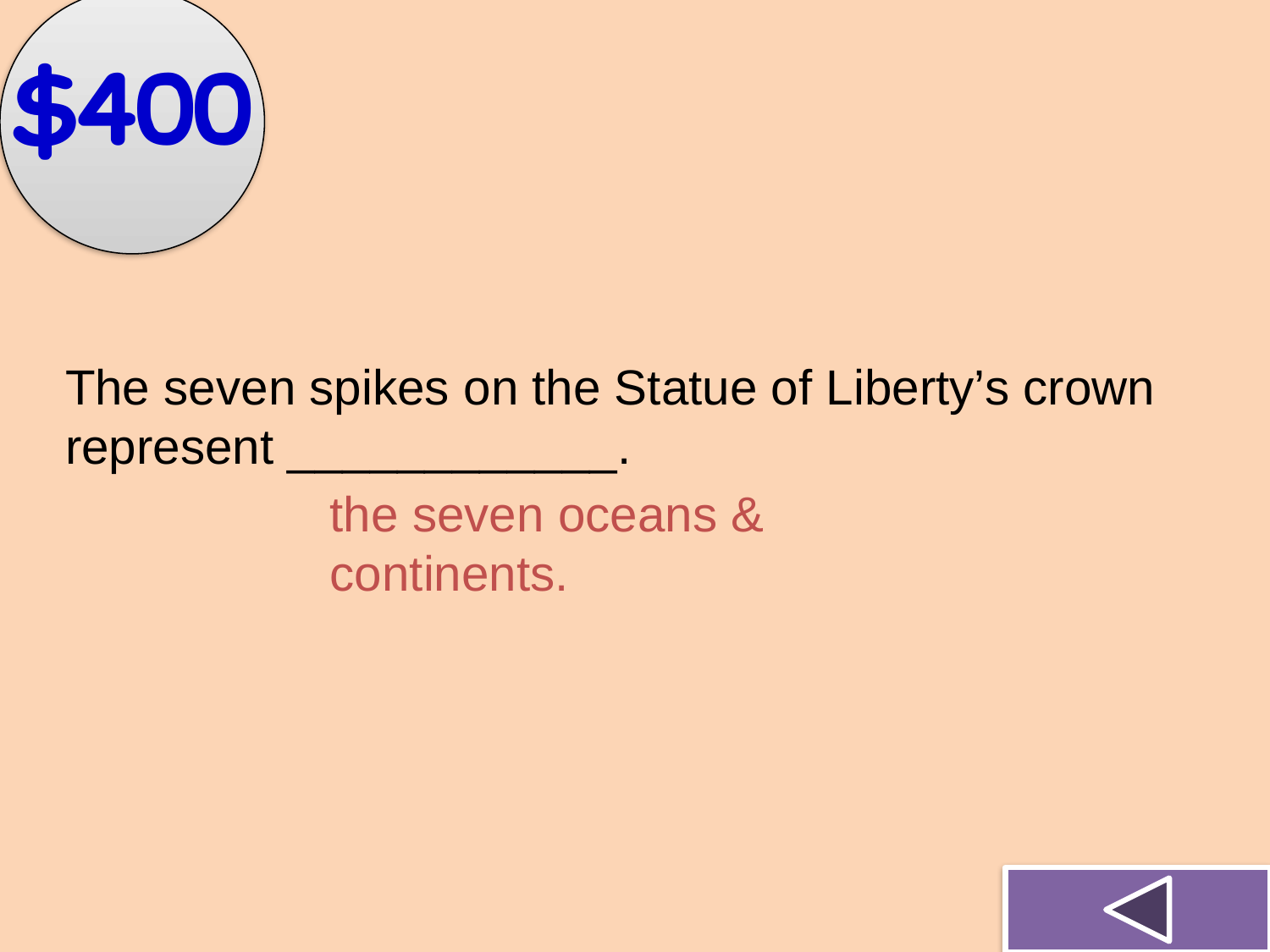

$400
The seven spikes on the Statue of Liberty’s crown represent ____________.
the seven oceans &
continents.